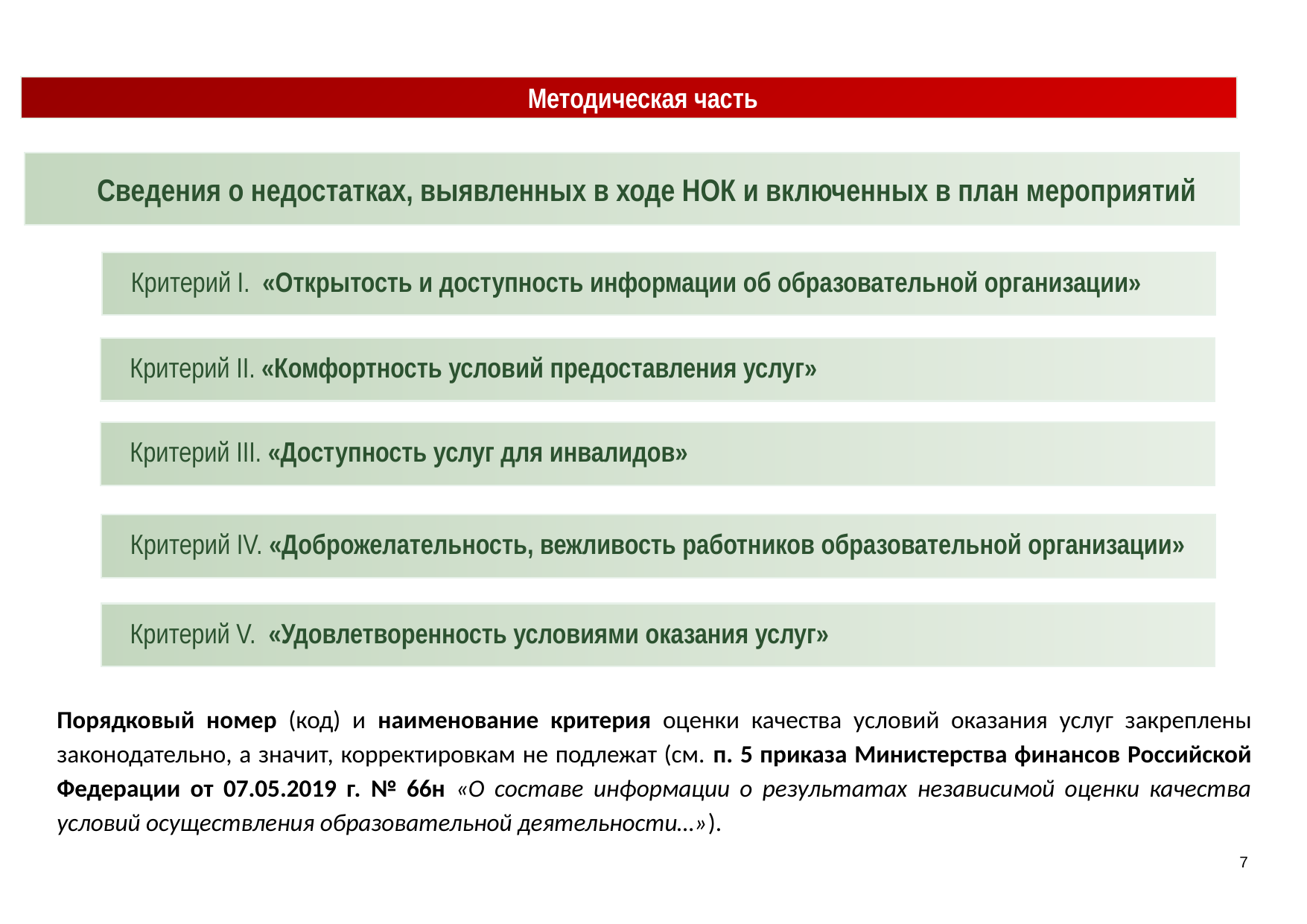

Методическая часть

Сведения о недостатках, выявленных в ходе НОК и включенных в план мероприятий

Критерий I.  «Открытость и доступность информации об образовательной организации»

Критерий II. «Комфортность условий предоставления услуг»

Критерий III. «Доступность услуг для инвалидов»

Критерий IV. «Доброжелательность, вежливость работников образовательной организации»

Критерий V.  «Удовлетворенность условиями оказания услуг»
Порядковый номер (код) и наименование критерия оценки качества условий оказания услуг закреплены законодательно, а значит, корректировкам не подлежат (см. п. 5 приказа Министерства финансов Российской Федерации от 07.05.2019 г. № 66н «О составе информации о результатах независимой оценки качества условий осуществления образовательной деятельности…»).
7